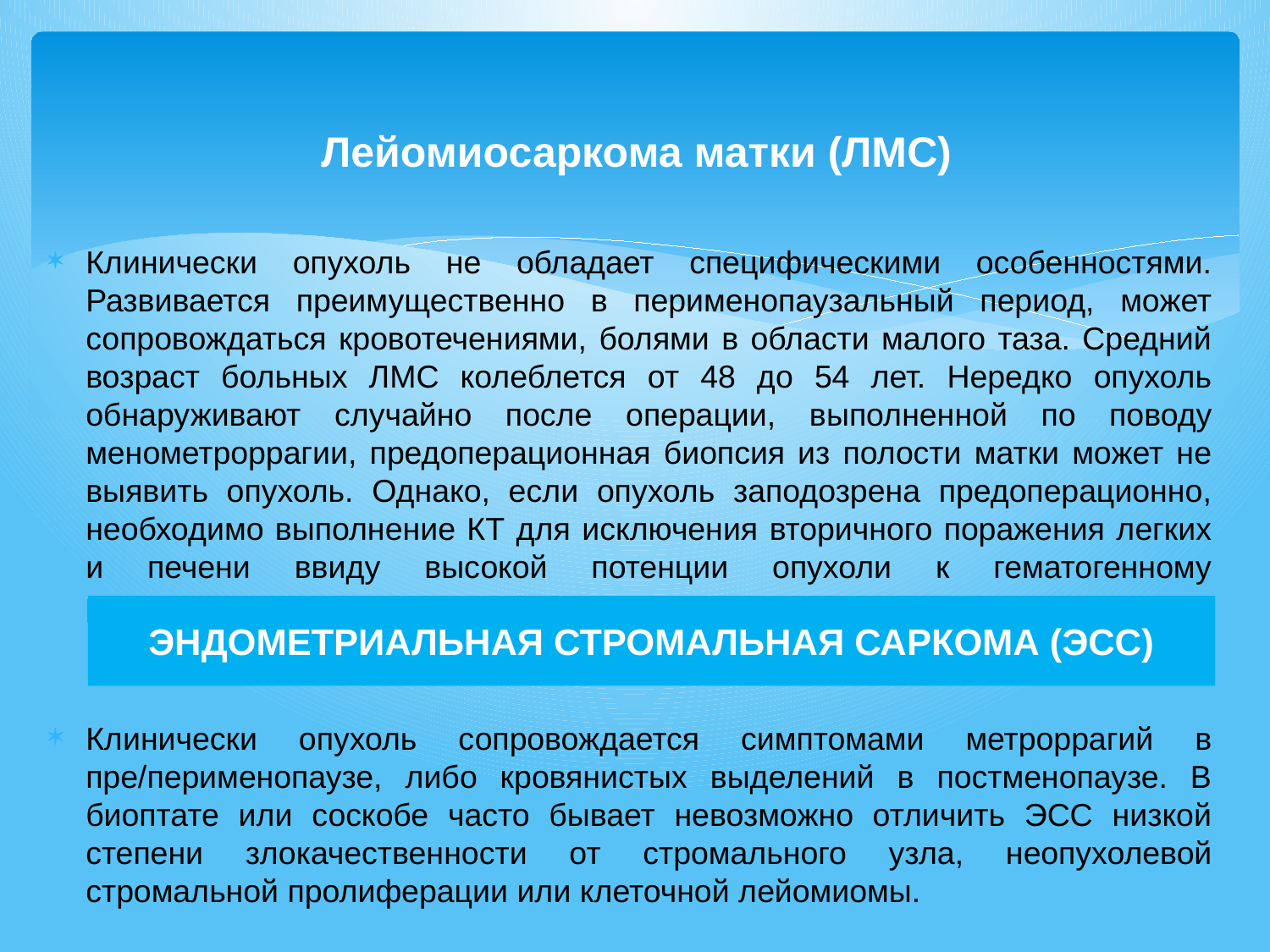

# Лейомиосаркома матки (ЛМС)
Клинически опухоль не обладает специфическими особенностями. Развивается преимущественно в перименопаузальный период, может сопровождаться кровотечениями, болями в области малого таза. Средний возраст больных ЛМС колеблется от 48 до 54 лет. Нередко опухоль обнаруживают случайно после операции, выполненной по поводу менометроррагии, предоперационная биопсия из полости матки может не выявить опухоль. Однако, если опухоль заподозрена предоперационно, необходимо выполнение КТ для исключения вторичного поражения легких и печени ввиду высокой потенции опухоли к гематогенному распространению.

Клинически опухоль сопровождается симптомами метроррагий в пре/перименопаузе, либо кровянистых выделений в постменопаузе. В биоптате или соскобе часто бывает невозможно отличить ЭСС низкой степени злокачественности от стромального узла, неопухолевой стромальной пролиферации или клеточной лейомиомы.

ЭНДОМЕТРИАЛЬНАЯ СТРОМАЛЬНАЯ САРКОМА (ЭСС)